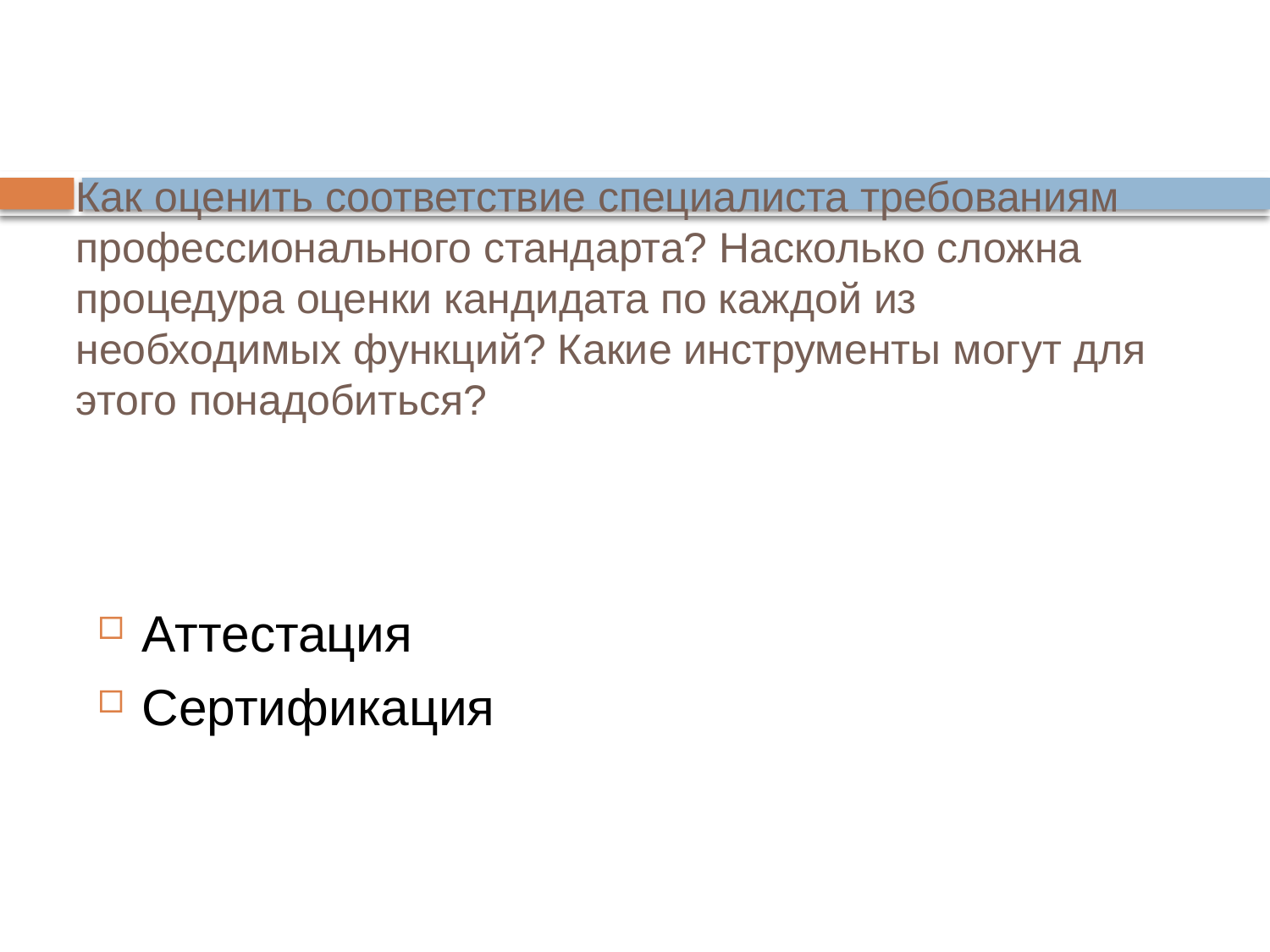

# Как оценить соответствие специалиста требованиям профессионального стандарта? Насколько сложна процедура оценки кандидата по каждой из необходимых функций? Какие инструменты могут для этого понадобиться?
Аттестация
Сертификация